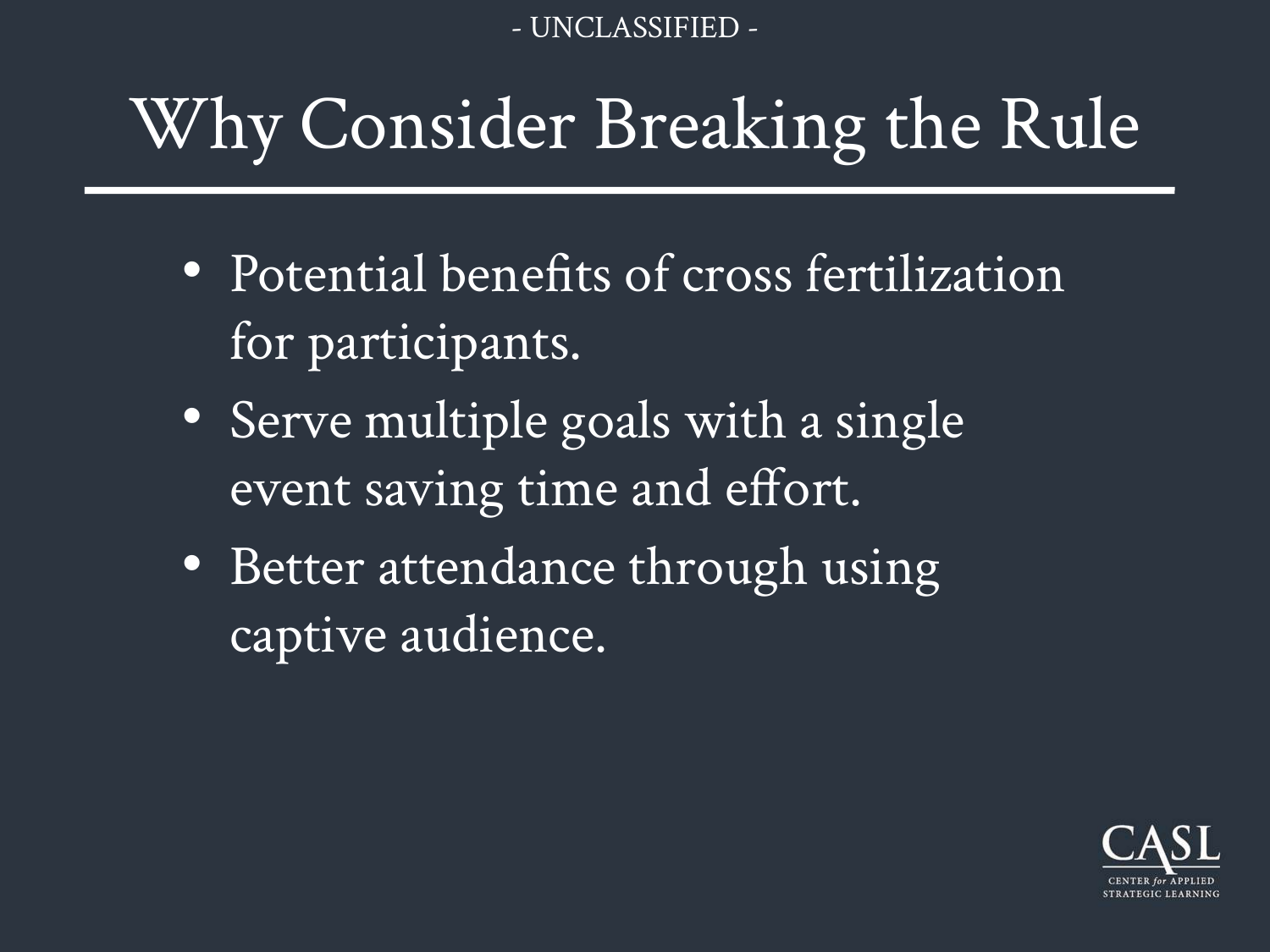

- UNCLASSIFIED -
# Why Consider Breaking the Rule

Potential benefits of cross fertilization for participants.
Serve multiple goals with a single event saving time and effort.
Better attendance through using captive audience.